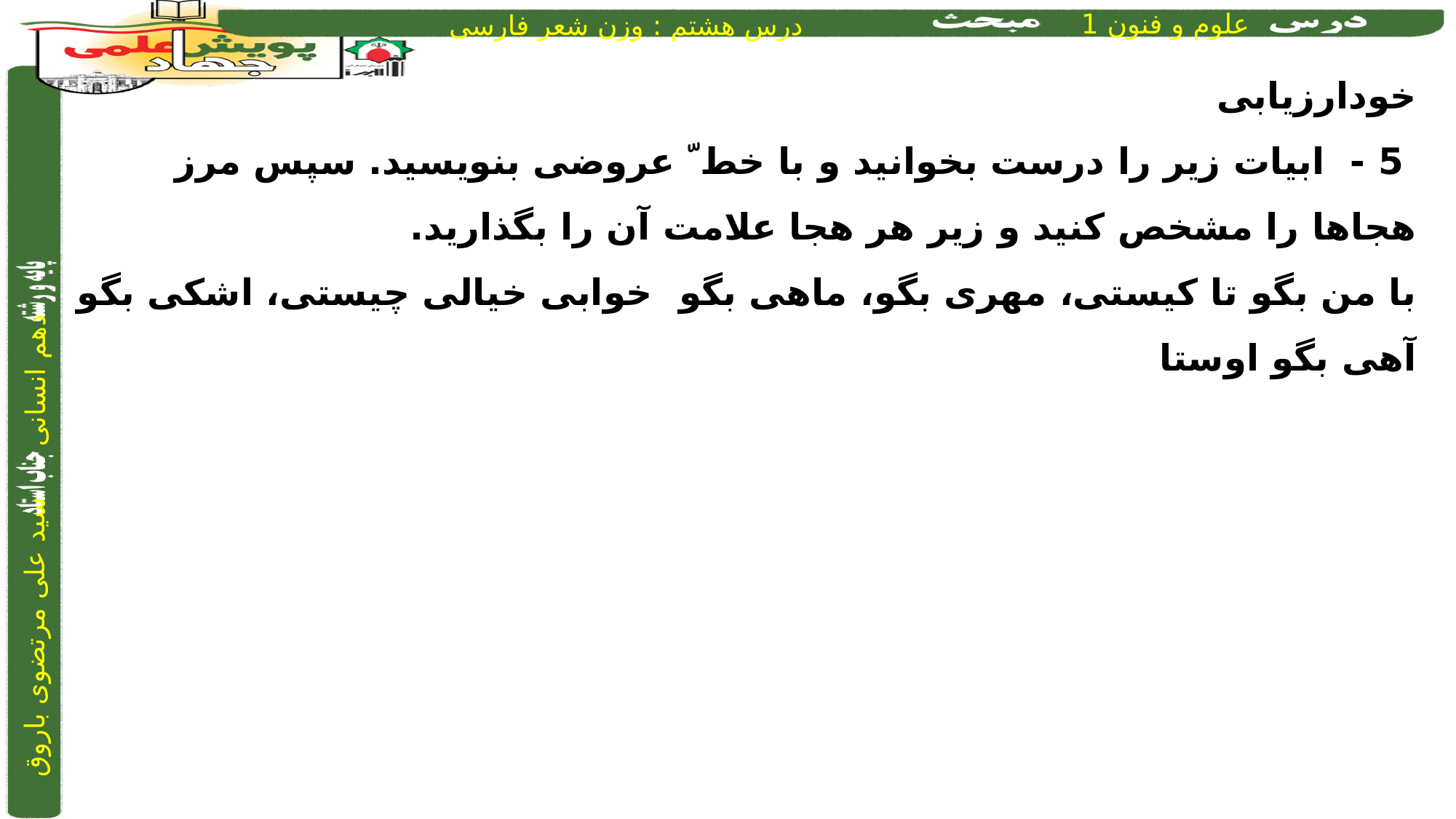

خودارزیابی
 5 -  ابیات زیر را درست بخوانید و با خط ّ عروضی بنویسید. سپس مرز هجاها را مشخص کنید و زیر هر هجا علامت آن را بگذارید.
با من بگو تا کیستی، مهری بگو، ماهی بگو		خوابی خیالی چیستی، اشکی بگو آهی بگو	 اوستا